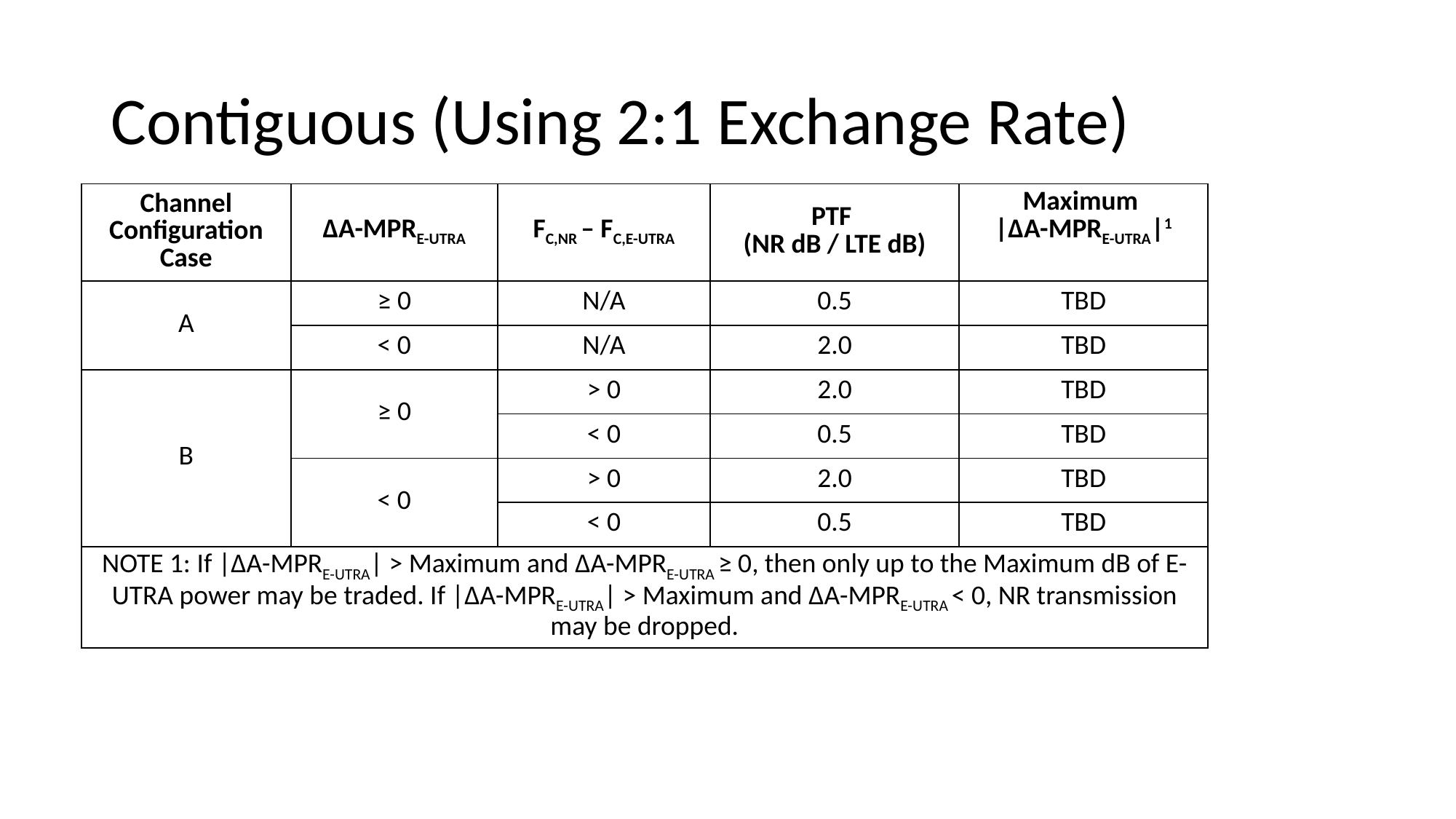

# Contiguous (Using 2:1 Exchange Rate)
| Channel Configuration Case | ΔA-MPRE-UTRA | FC,NR – FC,E-UTRA | PTF (NR dB / LTE dB) | Maximum |ΔA-MPRE-UTRA|1 |
| --- | --- | --- | --- | --- |
| A | ≥ 0 | N/A | 0.5 | TBD |
|  | < 0 | N/A | 2.0 | TBD |
| B | ≥ 0 | > 0 | 2.0 | TBD |
|  |  | < 0 | 0.5 | TBD |
|  | < 0 | > 0 | 2.0 | TBD |
|  |  | < 0 | 0.5 | TBD |
| NOTE 1: If |ΔA-MPRE-UTRA| > Maximum and ΔA-MPRE-UTRA ≥ 0, then only up to the Maximum dB of E-UTRA power may be traded. If |ΔA-MPRE-UTRA| > Maximum and ΔA-MPRE-UTRA < 0, NR transmission may be dropped. |  |  |  |  |